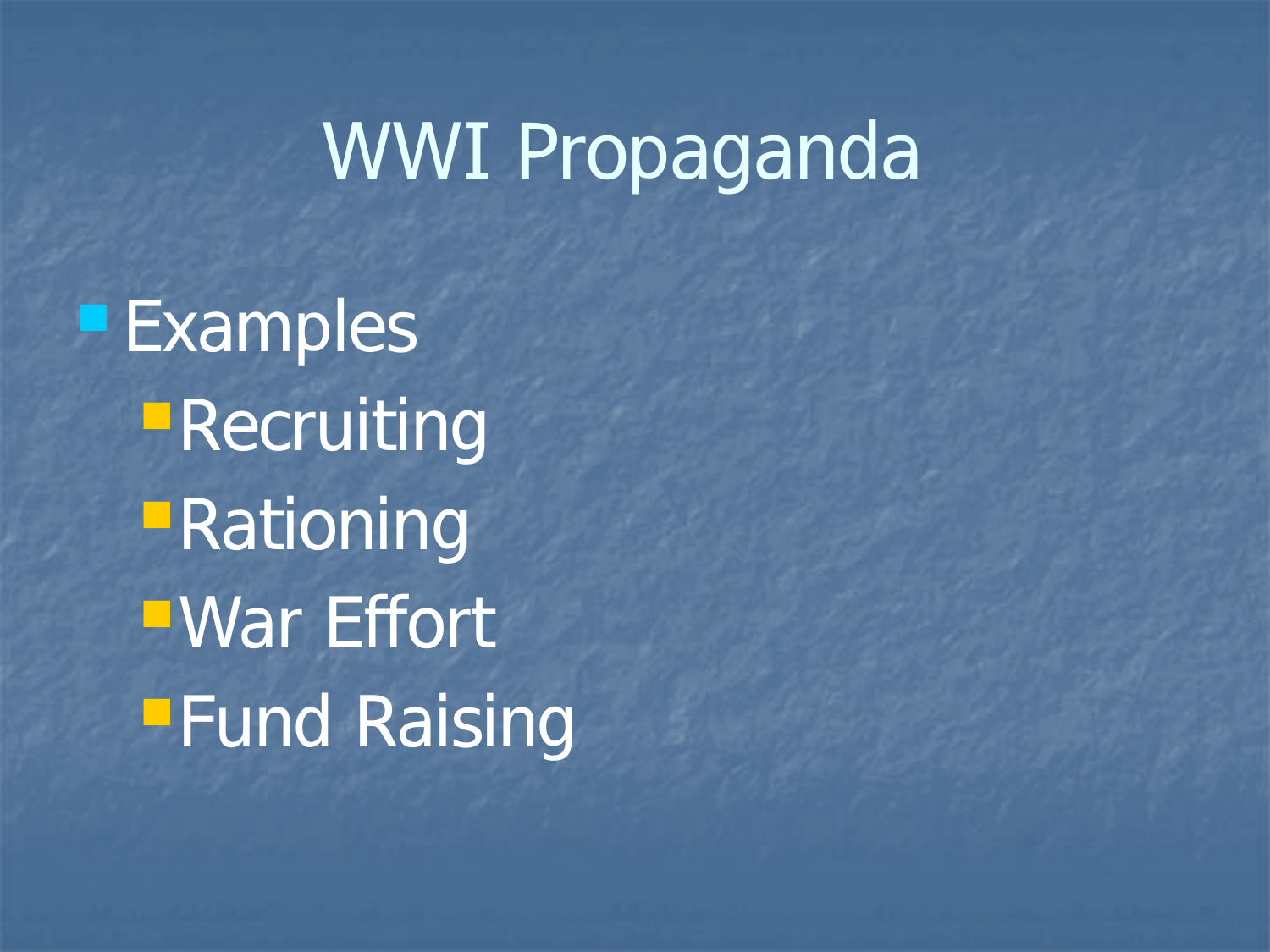

# WWI Propaganda
Examples
Recruiting
Rationing
War Effort
Fund Raising